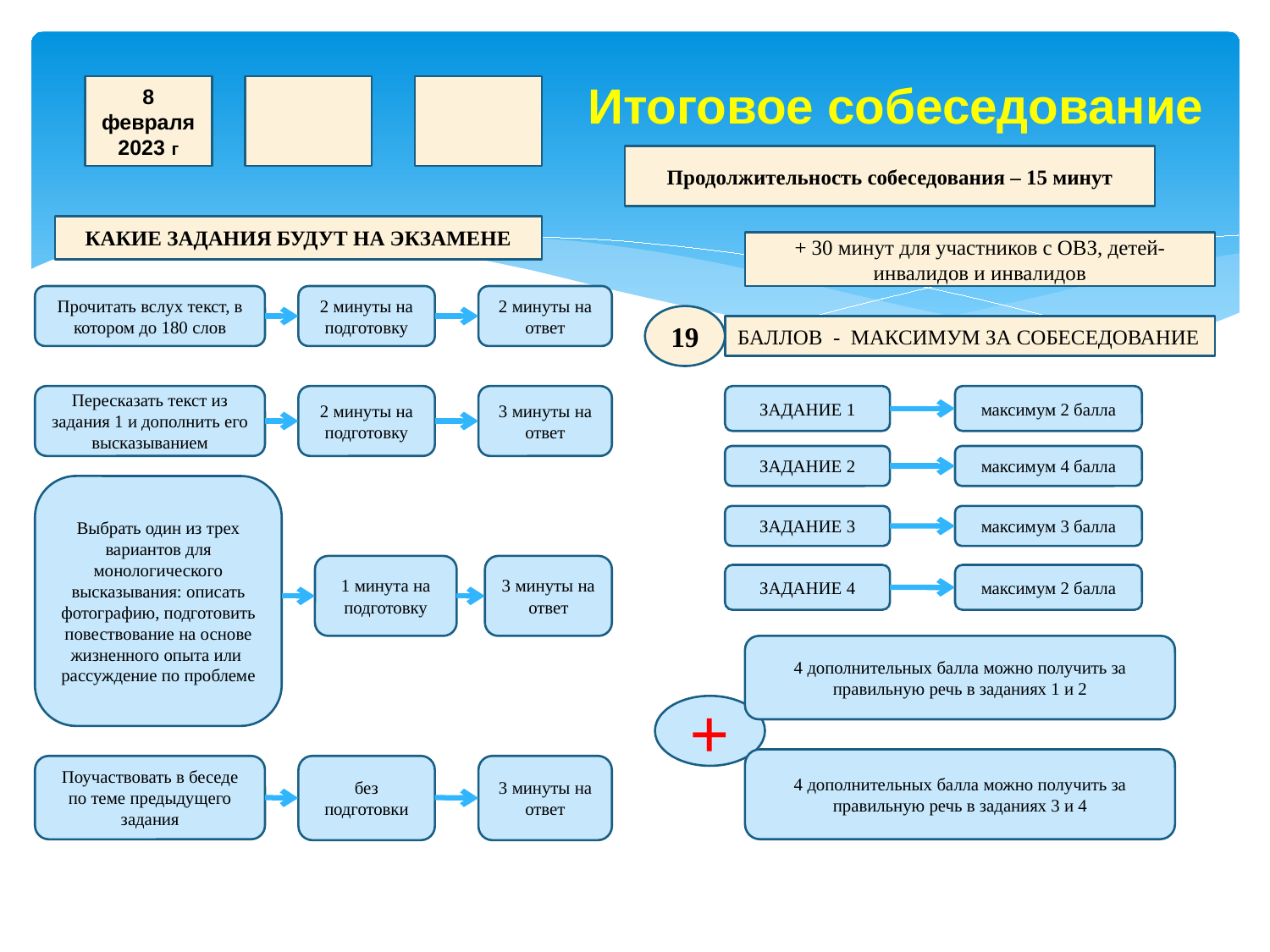

# Итоговое собеседование
8 февраля 2023 г

Продолжительность собеседования – 15 минут
КАКИЕ ЗАДАНИЯ БУДУТ НА ЭКЗАМЕНЕ
+ 30 минут для участников с ОВЗ, детей-инвалидов и инвалидов
Прочитать вслух текст, в котором до 180 слов
2 минуты на подготовку
2 минуты на ответ
19
БАЛЛОВ  -  МАКСИМУМ ЗА СОБЕСЕДОВАНИЕ

Пересказать текст из задания 1 и дополнить его высказыванием
2 минуты на подготовку
3 минуты на ответ
ЗАДАНИЕ 1
максимум 2 балла
ЗАДАНИЕ 2
максимум 4 балла
Выбрать один из трех вариантов для монологического высказывания: описать фотографию, подготовить повествование на основе жизненного опыта или  рассуждение по проблеме
ЗАДАНИЕ 3
максимум 3 балла
1 минута на подготовку
3 минуты на ответ
ЗАДАНИЕ 4
максимум 2 балла
4 дополнительных балла можно получить за правильную речь в заданиях 1 и 2
+
4 дополнительных балла можно получить за правильную речь в заданиях 3 и 4
Поучаствовать в беседе по теме предыдущего задания
без подготовки
3 минуты на ответ